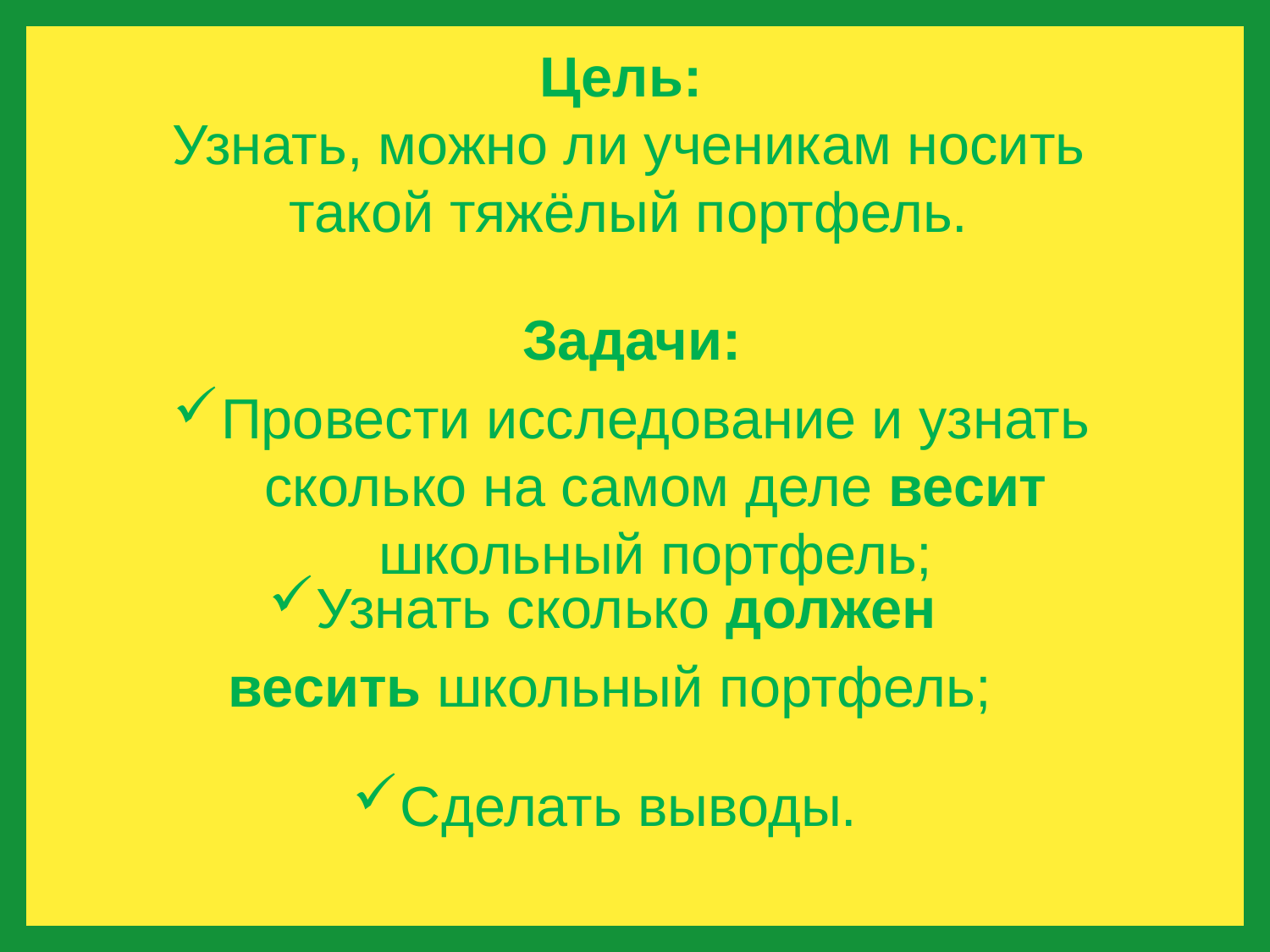

# Цель: Узнать, можно ли ученикам носить такой тяжёлый портфель.
Задачи:
Провести исследование и узнать сколько на самом деле весит школьный портфель;

Узнать сколько должен
весить школьный портфель;
Сделать выводы.